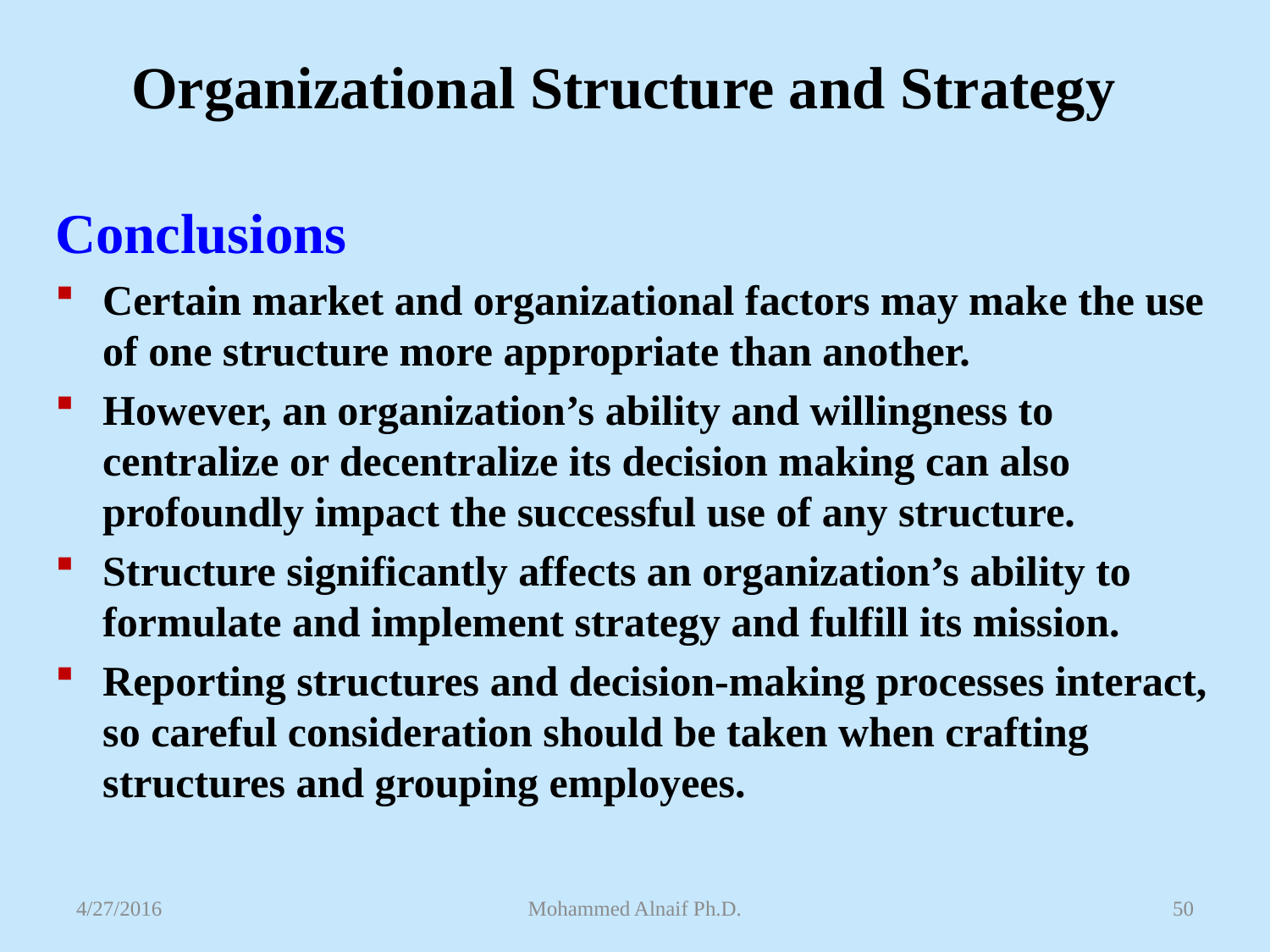

# Organizational Structure and Strategy
Conclusions
Certain market and organizational factors may make the use of one structure more appropriate than another.
However, an organization’s ability and willingness to centralize or decentralize its decision making can also profoundly impact the successful use of any structure.
Structure significantly affects an organization’s ability to formulate and implement strategy and fulfill its mission.
Reporting structures and decision-making processes interact, so careful consideration should be taken when crafting structures and grouping employees.
4/27/2016
Mohammed Alnaif Ph.D.
50